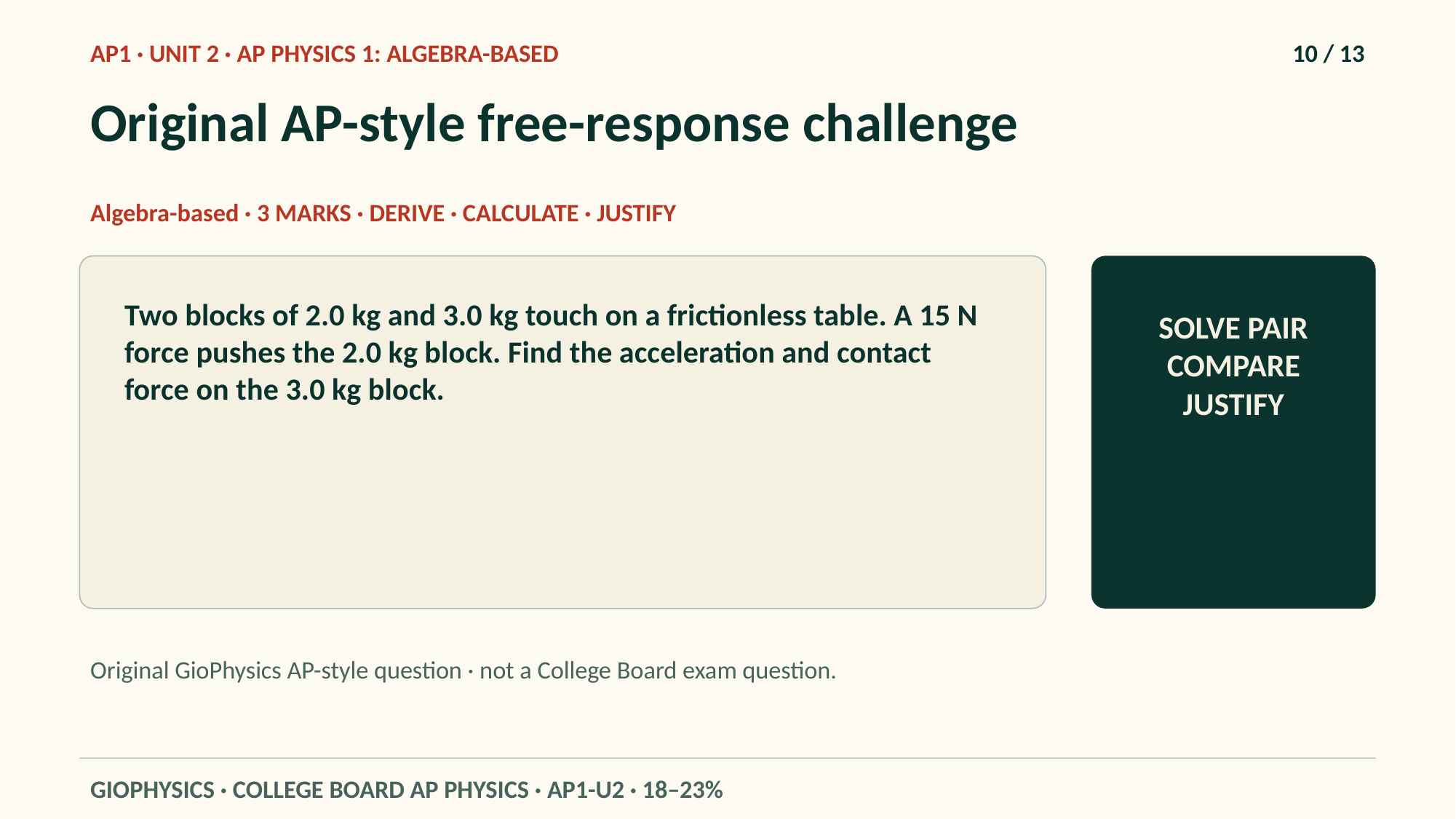

AP1 · UNIT 2 · AP PHYSICS 1: ALGEBRA-BASED
10 / 13
Original AP-style free-response challenge
Algebra-based · 3 MARKS · DERIVE · CALCULATE · JUSTIFY

Two blocks of 2.0 kg and 3.0 kg touch on a frictionless table. A 15 N force pushes the 2.0 kg block. Find the acceleration and contact force on the 3.0 kg block.
SOLVE PAIR COMPARE JUSTIFY
Original GioPhysics AP-style question · not a College Board exam question.

GIOPHYSICS · COLLEGE BOARD AP PHYSICS · AP1-U2 · 18–23%